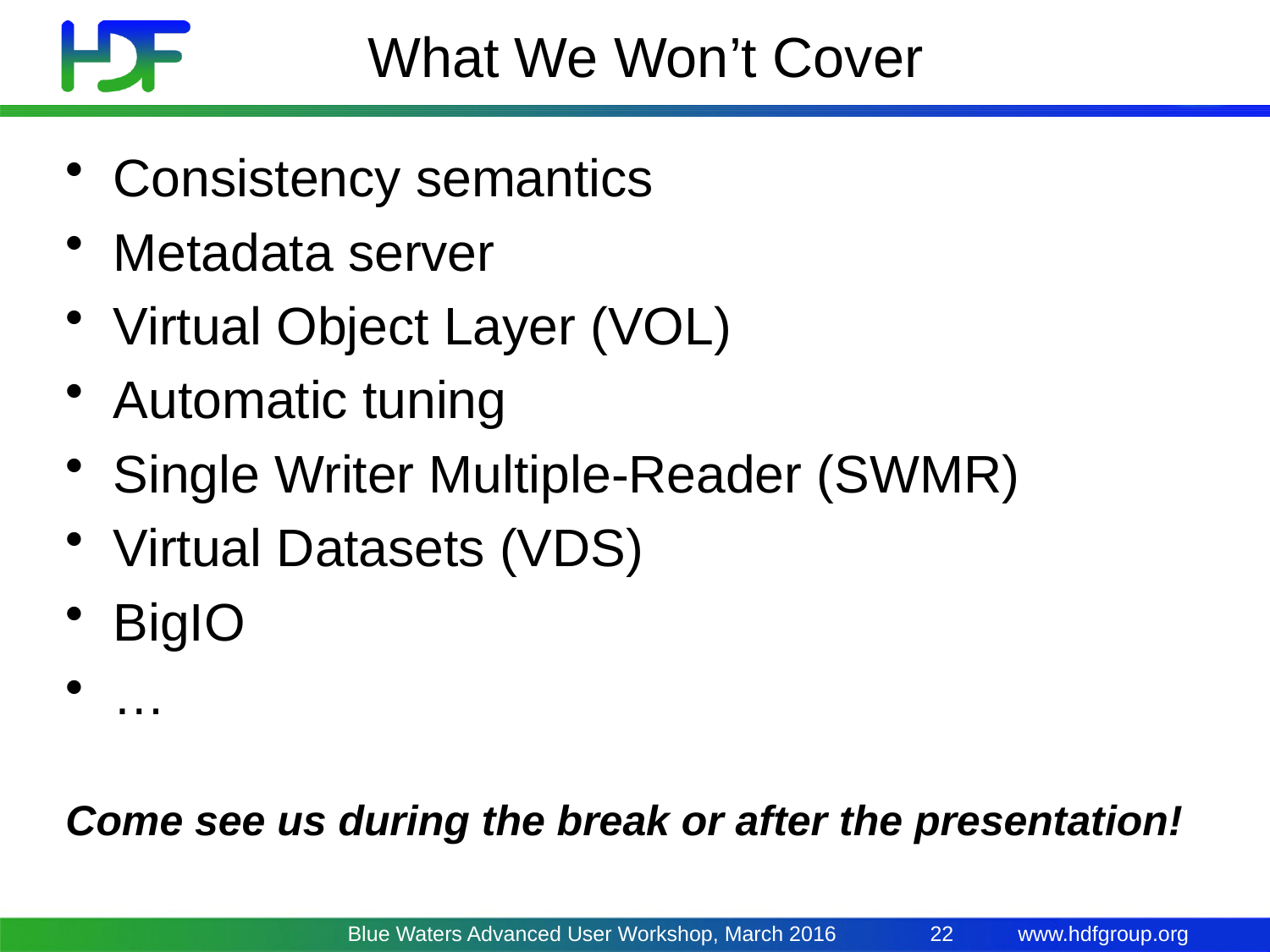

# What We Won’t Cover
Consistency semantics
Metadata server
Virtual Object Layer (VOL)
Automatic tuning
Single Writer Multiple-Reader (SWMR)
Virtual Datasets (VDS)
BigIO
…

Come see us during the break or after the presentation!
Blue Waters Advanced User Workshop, March 2016
22